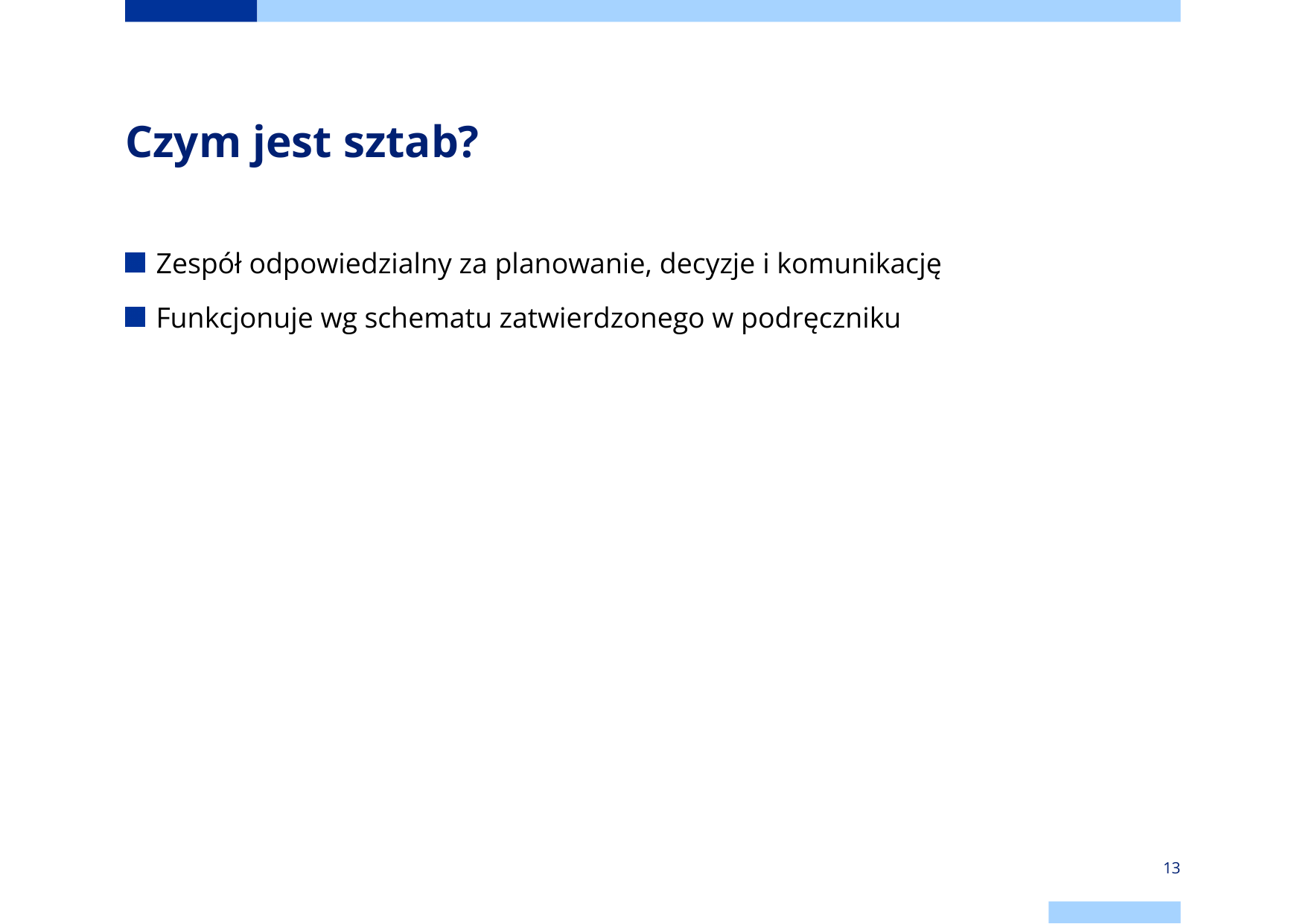

# Czym jest sztab?
Zespół odpowiedzialny za planowanie, decyzje i komunikację
Funkcjonuje wg schematu zatwierdzonego w podręczniku
13